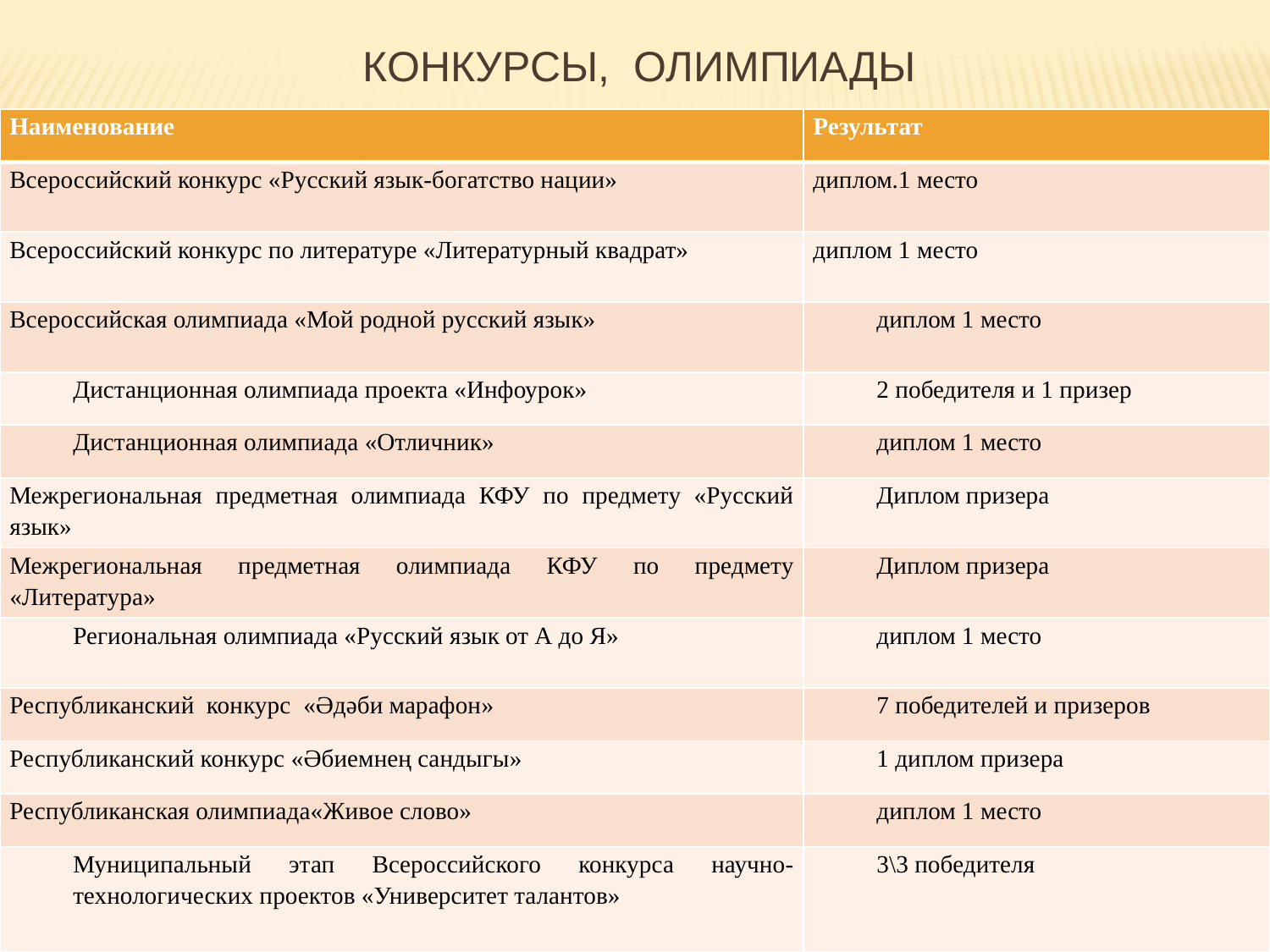

# Конкурсы,  олимпиады
| Наименование | Результат |
| --- | --- |
| Всероссийский конкурс «Русский язык-богатство нации» | диплом.1 место |
| Всероссийский конкурс по литературе «Литературный квадрат» | диплом 1 место |
| Всероссийская олимпиада «Мой родной русский язык» | диплом 1 место |
| Дистанционная олимпиада проекта «Инфоурок» | 2 победителя и 1 призер |
| Дистанционная олимпиада «Отличник» | диплом 1 место |
| Межрегиональная предметная олимпиада КФУ по предмету «Русский язык» | Диплом призера |
| Межрегиональная предметная олимпиада КФУ по предмету «Литература» | Диплом призера |
| Региональная олимпиада «Русский язык от А до Я» | диплом 1 место |
| Республиканский конкурс «Әдәби марафон» | 7 победителей и призеров |
| Республиканский конкурс «Әбиемнең сандыгы» | 1 диплом призера |
| Республиканская олимпиада«Живое слово» | диплом 1 место |
| Муниципальный этап Всероссийского конкурса научно-технологических проектов «Университет талантов» | 3\3 победителя |